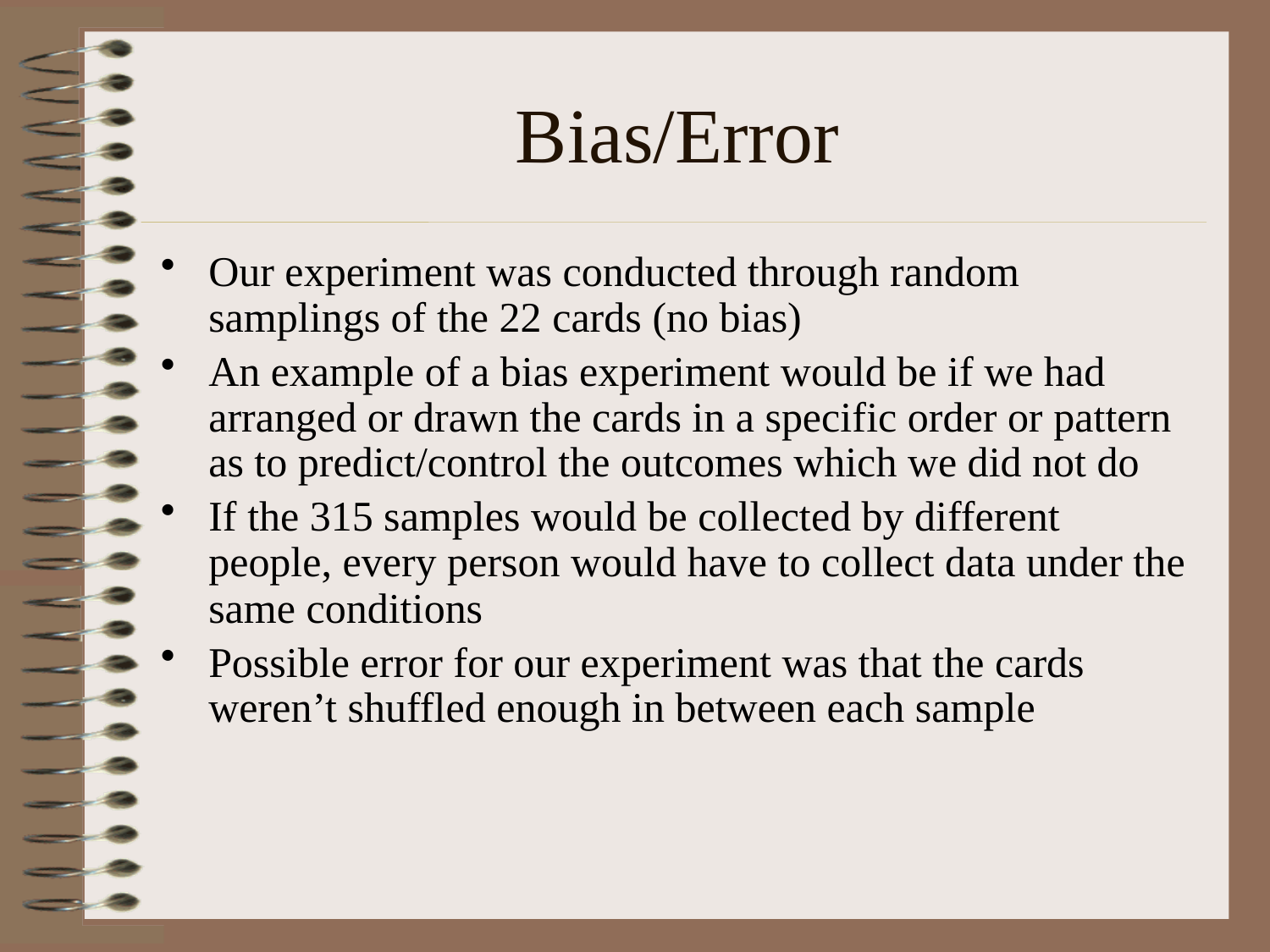

# Bias/Error
Our experiment was conducted through random samplings of the 22 cards (no bias)
An example of a bias experiment would be if we had arranged or drawn the cards in a specific order or pattern as to predict/control the outcomes which we did not do
If the 315 samples would be collected by different people, every person would have to collect data under the same conditions
Possible error for our experiment was that the cards weren’t shuffled enough in between each sample